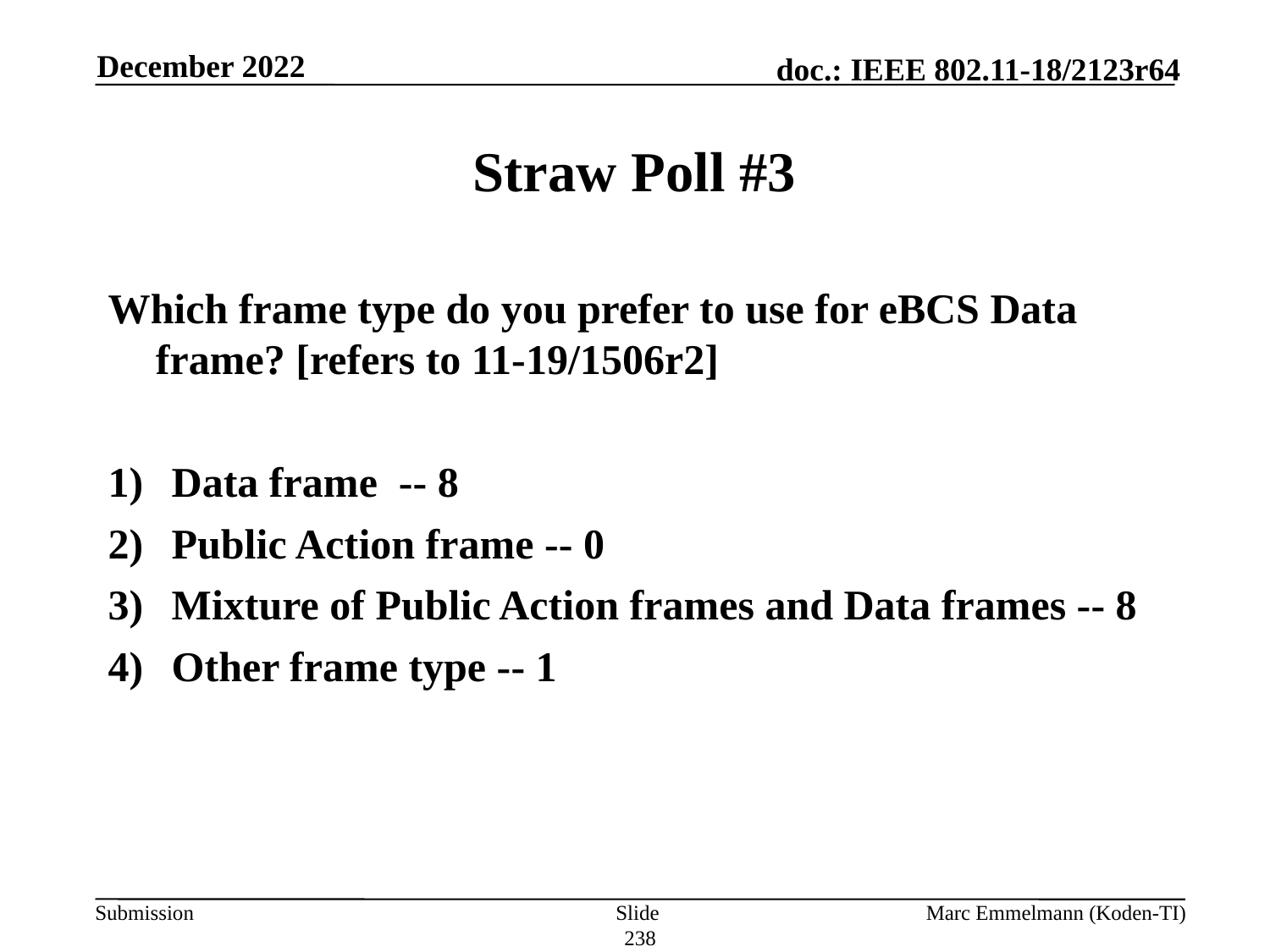

December 2022
# Straw Poll #3
Which frame type do you prefer to use for eBCS Data frame? [refers to 11-19/1506r2]

Data frame  -- 8
Public Action frame -- 0
Mixture of Public Action frames and Data frames -- 8
Other frame type -- 1
Slide 238
Marc Emmelmann (Koden-TI)